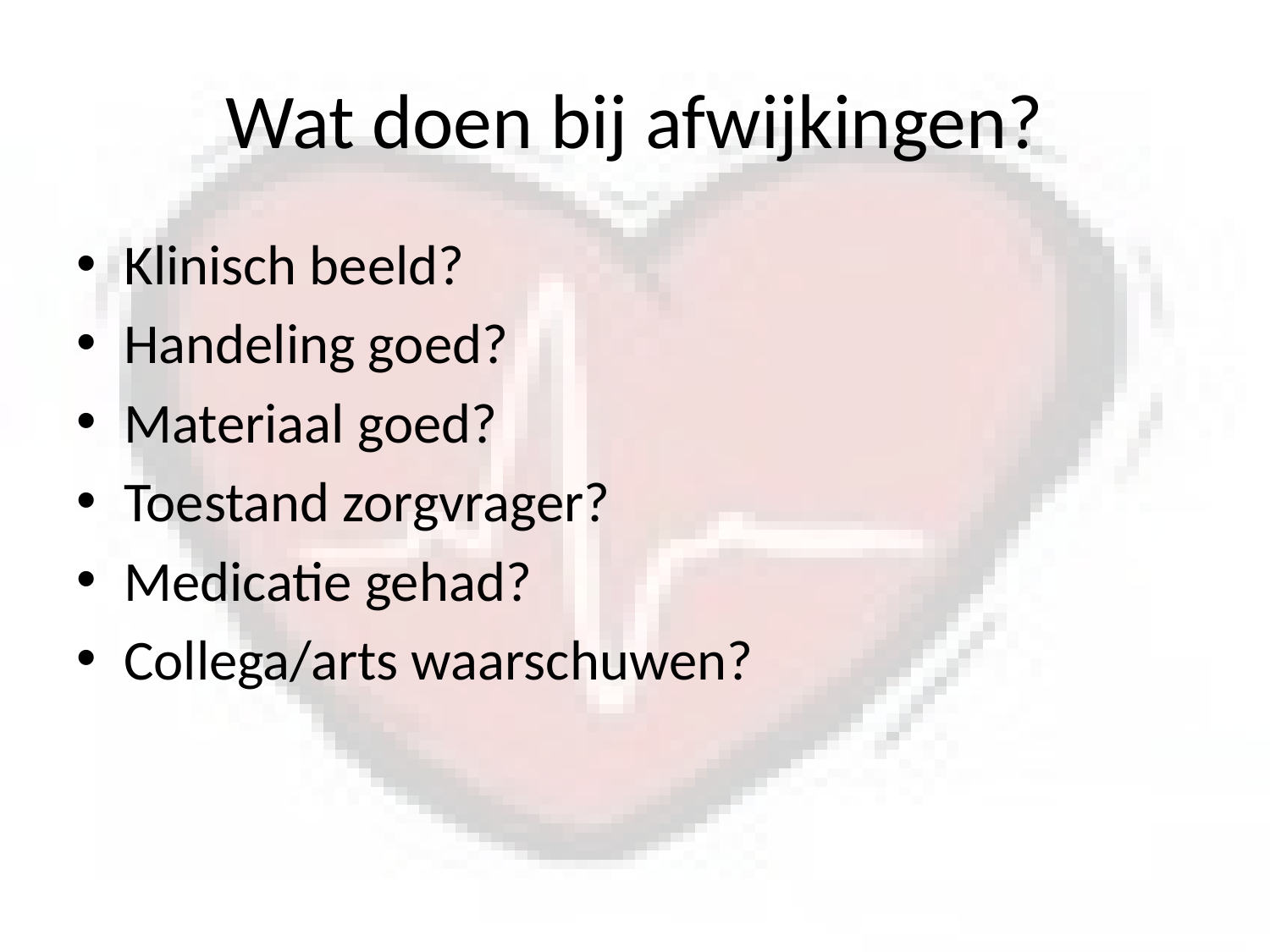

# Wat doen bij afwijkingen?
Klinisch beeld?
Handeling goed?
Materiaal goed?
Toestand zorgvrager?
Medicatie gehad?
Collega/arts waarschuwen?